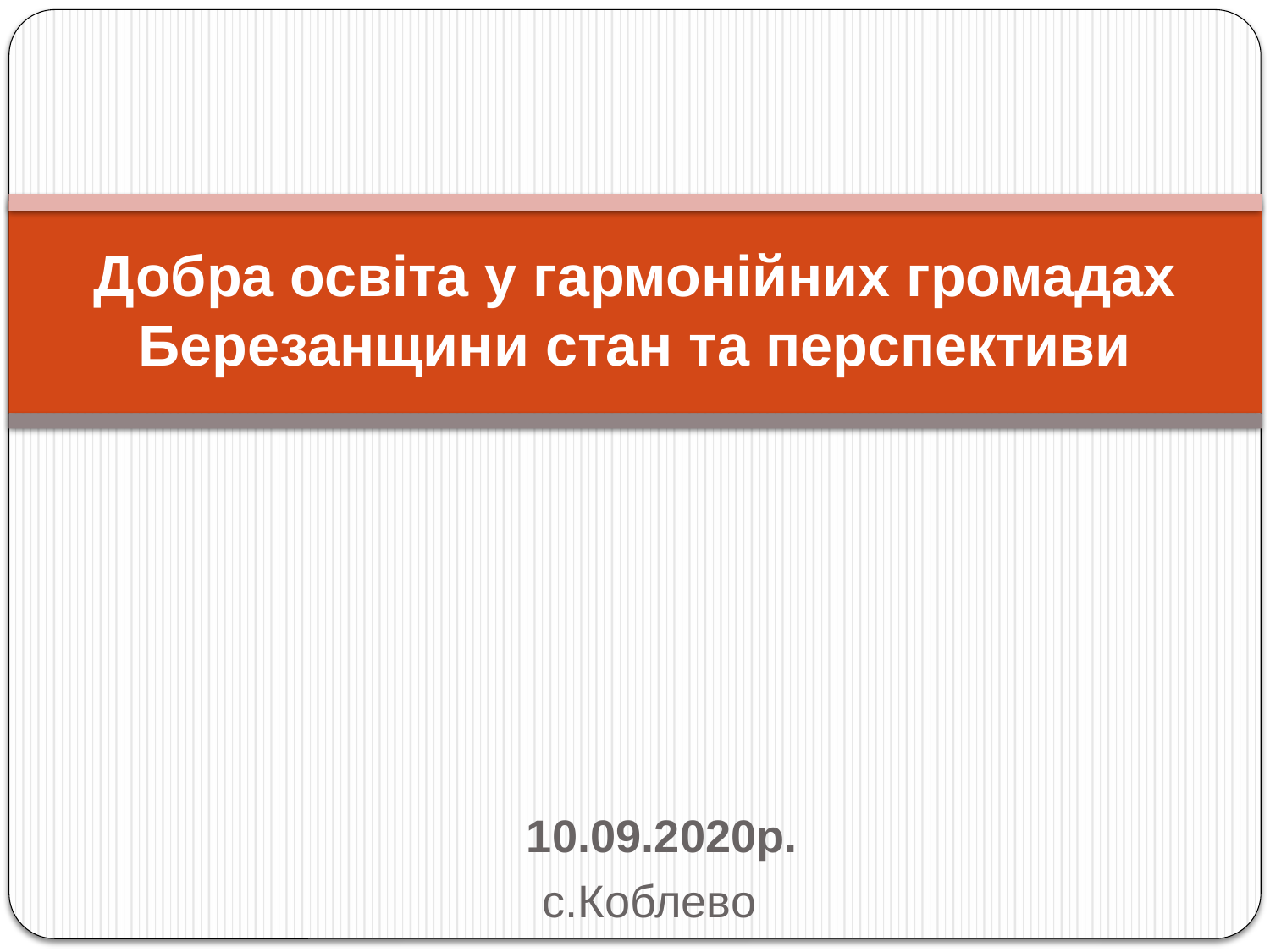

# Добра освіта у гармонійних громадах Березанщини стан та перспективи
   10.09.2020р.
с.Коблево